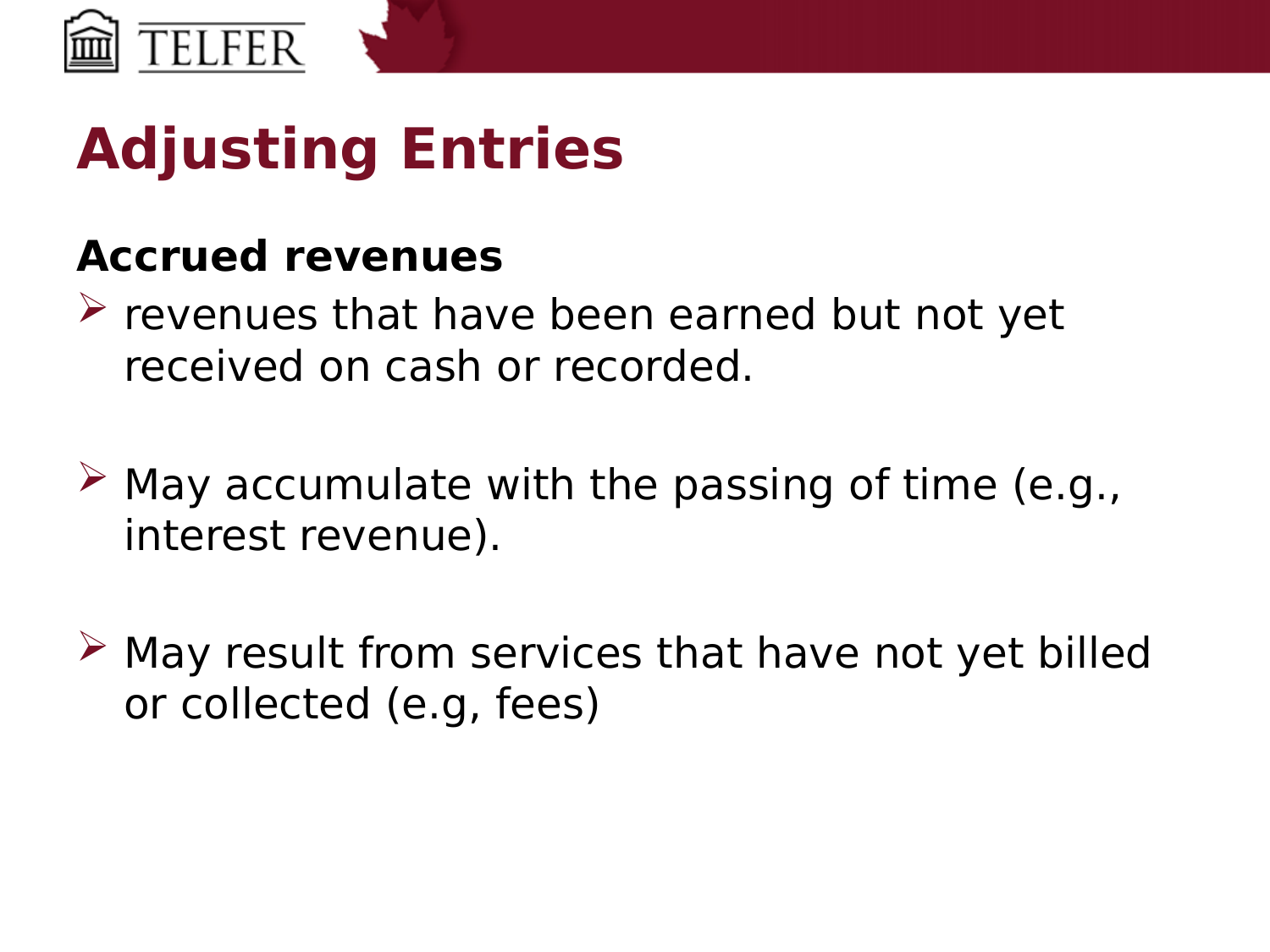

# Adjusting Entries
Accrued revenues
revenues that have been earned but not yet received on cash or recorded.

May accumulate with the passing of time (e.g., interest revenue).

May result from services that have not yet billed or collected (e.g, fees)